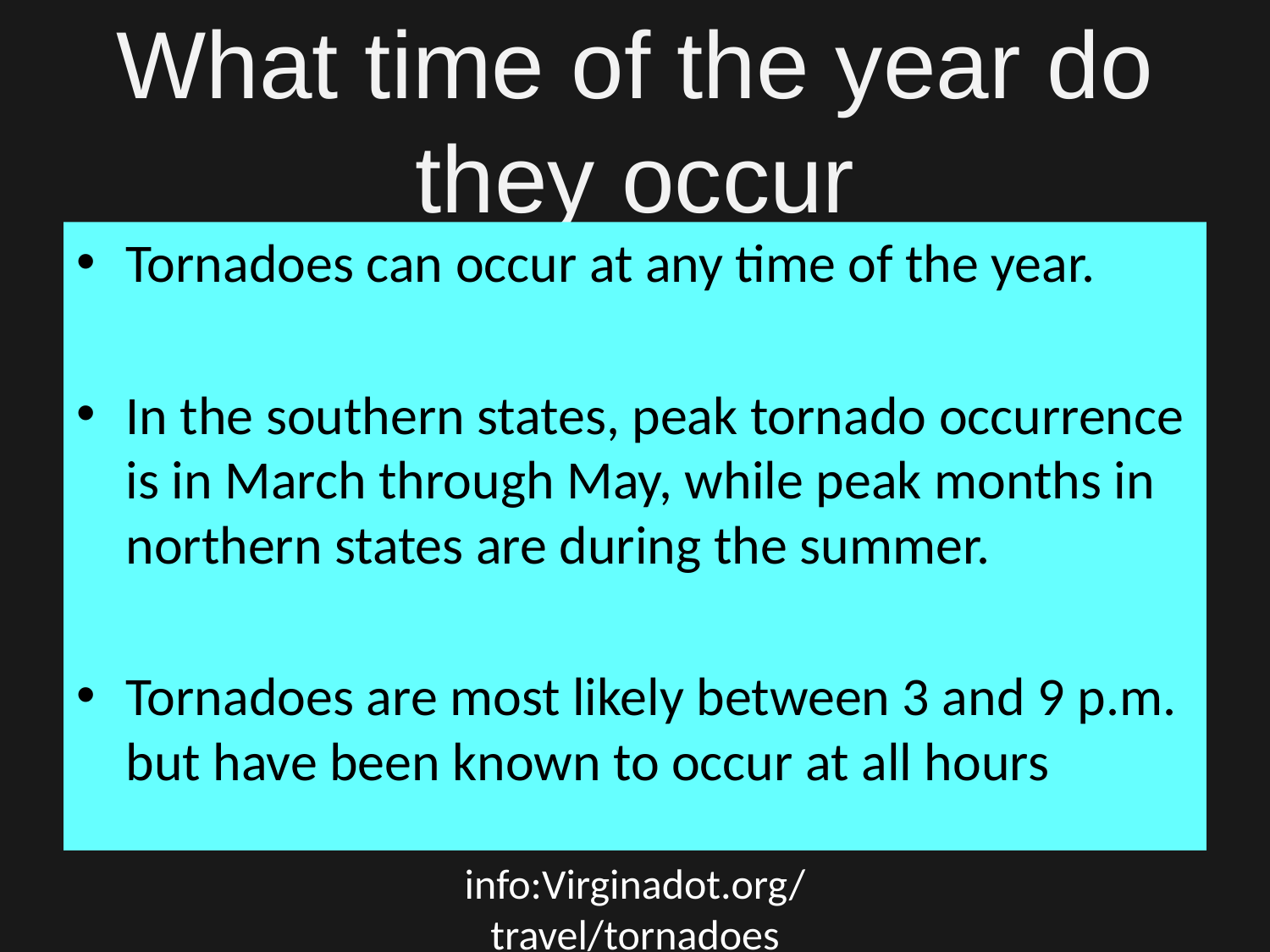

# What time of the year do they occur
Tornadoes can occur at any time of the year.

In the southern states, peak tornado occurrence is in March through May, while peak months in northern states are during the summer.

Tornadoes are most likely between 3 and 9 p.m. but have been known to occur at all hours

info:Virginadot.org/travel/tornadoes